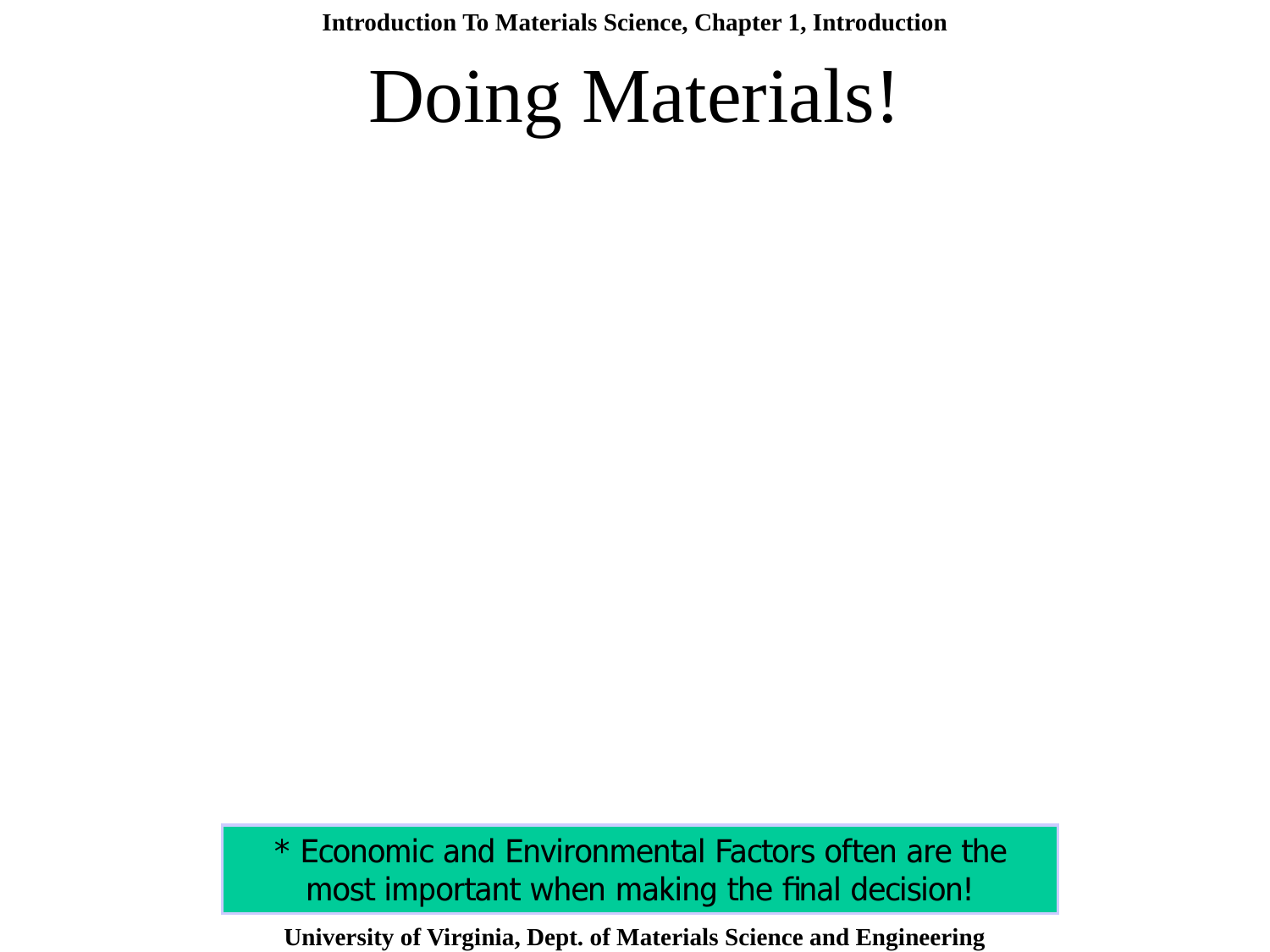

# Doing Materials!
Engineered Materials are a function of:
Raw Materials Elemental Control
Processing History
Our Role in Engineering Materials then is to understand the application and specify the appropriate material to do the job as a function of:
Strength: yield and ultimate
Ductility, flexibility
Weight/density
Working Environment
Cost: Lifecycle expenses, Environmental impact*
* Economic and Environmental Factors often are the most important when making the final decision!